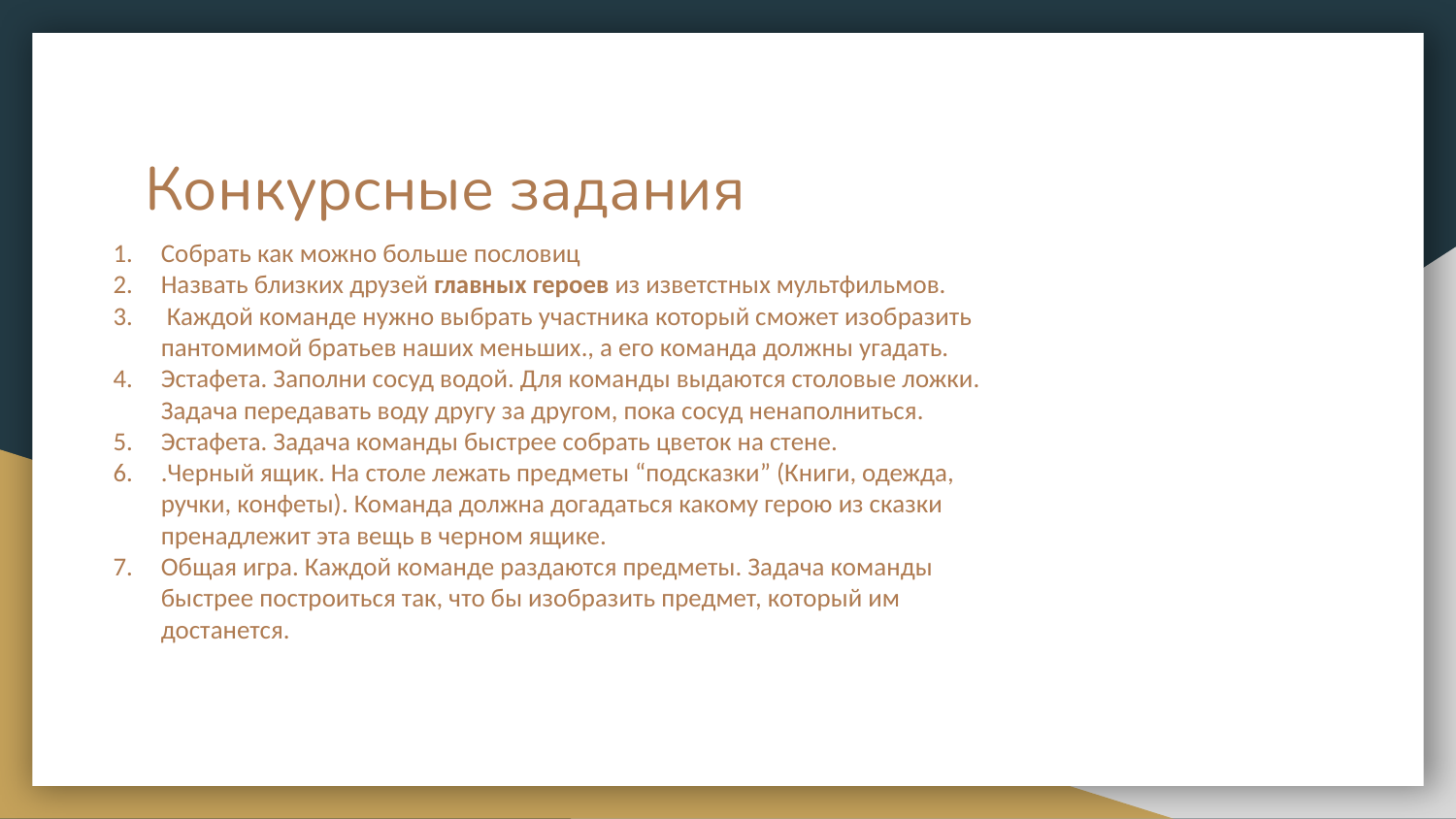

# Конкурсные задания
Собрать как можно больше пословиц
Назвать близких друзей главных героев из изветстных мультфильмов.
 Каждой команде нужно выбрать участника который сможет изобразить пантомимой братьев наших меньших., а его команда должны угадать.
Эстафета. Заполни сосуд водой. Для команды выдаются столовые ложки. Задача передавать воду другу за другом, пока сосуд ненаполниться.
Эстафета. Задача команды быстрее собрать цветок на стене.
.Черный ящик. На столе лежать предметы “подсказки” (Книги, одежда, ручки, конфеты). Команда должна догадаться какому герою из сказки пренадлежит эта вещь в черном ящике.
Общая игра. Каждой команде раздаются предметы. Задача команды быстрее построиться так, что бы изобразить предмет, который им достанется.